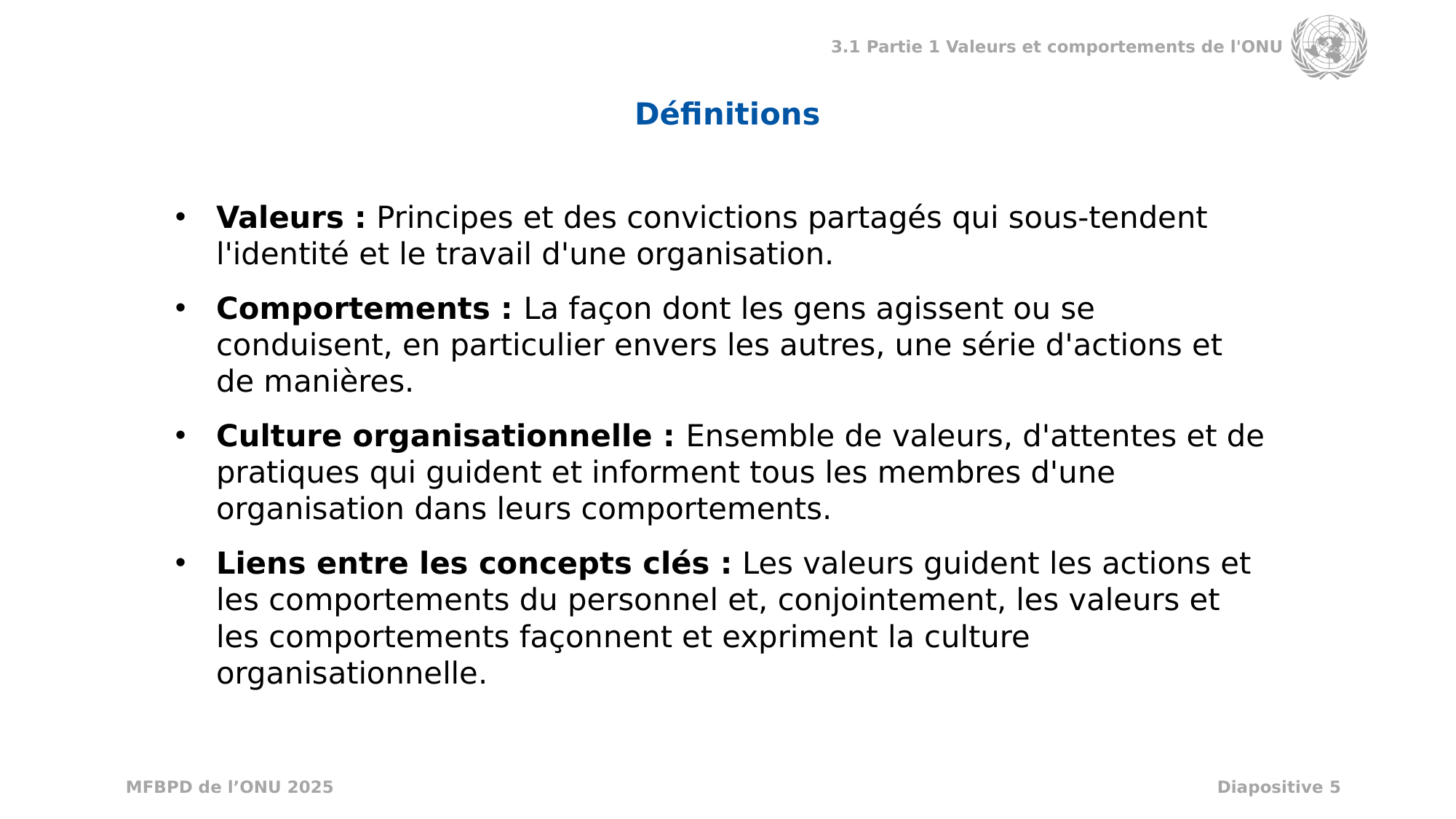

Définitions
Valeurs : Principes et des convictions partagés qui sous-tendent l'identité et le travail d'une organisation.
Comportements : La façon dont les gens agissent ou se conduisent, en particulier envers les autres, une série d'actions et de manières.
Culture organisationnelle : Ensemble de valeurs, d'attentes et de pratiques qui guident et informent tous les membres d'une organisation dans leurs comportements.
Liens entre les concepts clés : Les valeurs guident les actions et les comportements du personnel et, conjointement, les valeurs et les comportements façonnent et expriment la culture organisationnelle.